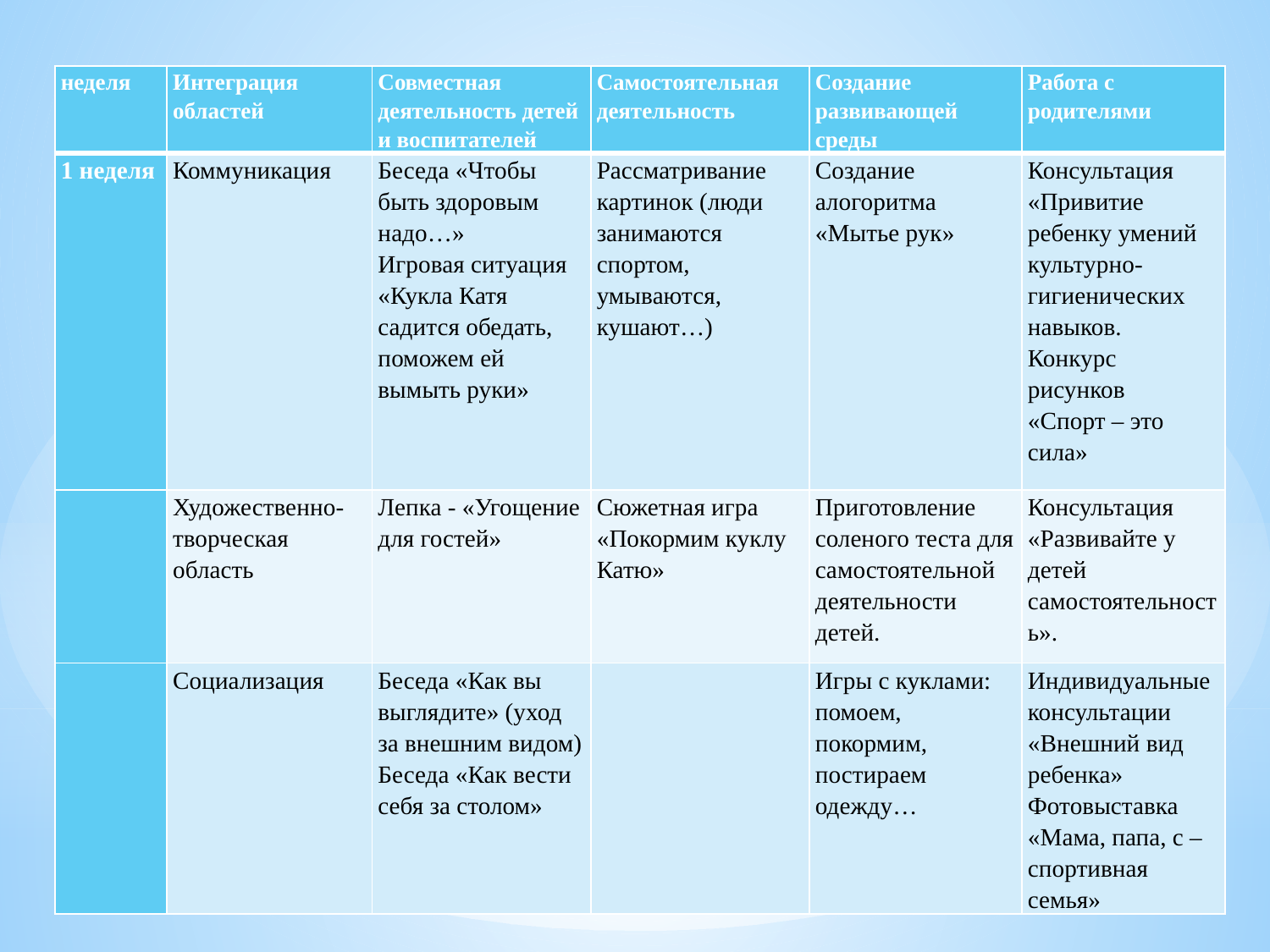

| неделя | Интеграция областей | Совместная деятельность детей и воспитателей | Самостоятельная деятельность | Создание развивающей среды | Работа с родителями |
| --- | --- | --- | --- | --- | --- |
| 1 неделя | Коммуникация | Беседа «Чтобы быть здоровым надо…» Игровая ситуация «Кукла Катя садится обедать, поможем ей вымыть руки» | Рассматривание картинок (люди занимаются спортом, умываются, кушают…) | Создание алогоритма «Мытье рук» | Консультация «Привитие ребенку умений культурно-гигиенических навыков. Конкурс рисунков «Спорт – это сила» |
|  | Художественно-творческая область | Лепка - «Угощение для гостей» | Сюжетная игра «Покормим куклу Катю» | Приготовление соленого теста для самостоятельной деятельности детей. | Консультация «Развивайте у детей самостоятельность». |
|  | Социализация | Беседа «Как вы выглядите» (уход за внешним видом) Беседа «Как вести себя за столом» |  | Игры с куклами: помоем, покормим, постираем одежду… | Индивидуальные консультации «Внешний вид ребенка» Фотовыставка «Мама, папа, с – спортивная семья» |